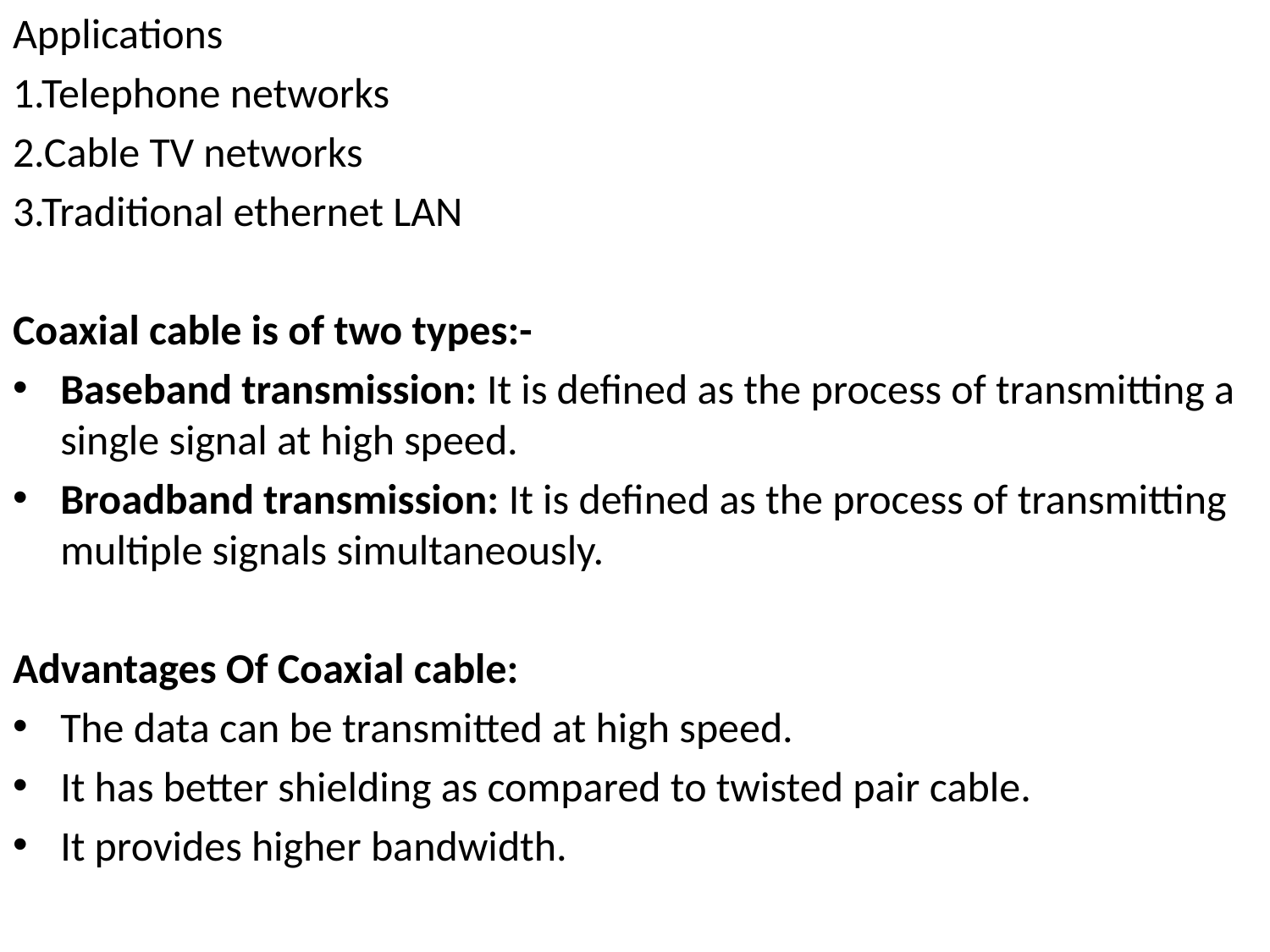

Applications
1.Telephone networks
2.Cable TV networks
3.Traditional ethernet LAN

Coaxial cable is of two types:-
Baseband transmission: It is defined as the process of transmitting a single signal at high speed.
Broadband transmission: It is defined as the process of transmitting multiple signals simultaneously.

Advantages Of Coaxial cable:
The data can be transmitted at high speed.
It has better shielding as compared to twisted pair cable.
It provides higher bandwidth.

#